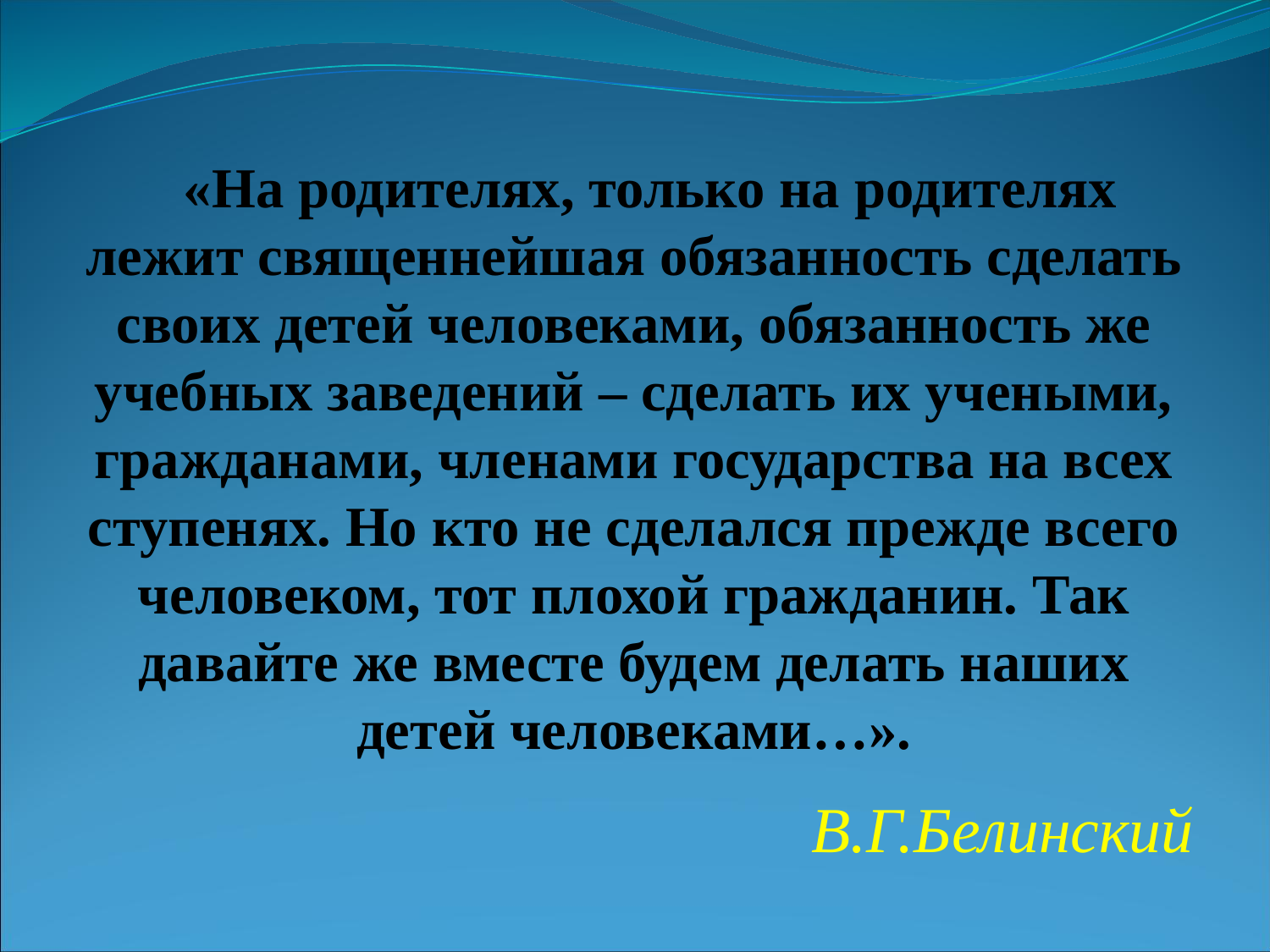

«На родителях, только на родителях лежит священнейшая обязанность сделать своих детей человеками, обязанность же учебных заведений – сделать их учеными, гражданами, членами государства на всех ступенях. Но кто не сделался прежде всего человеком, тот плохой гражданин. Так давайте же вместе будем делать наших детей человеками…».

                                           В.Г.Белинский